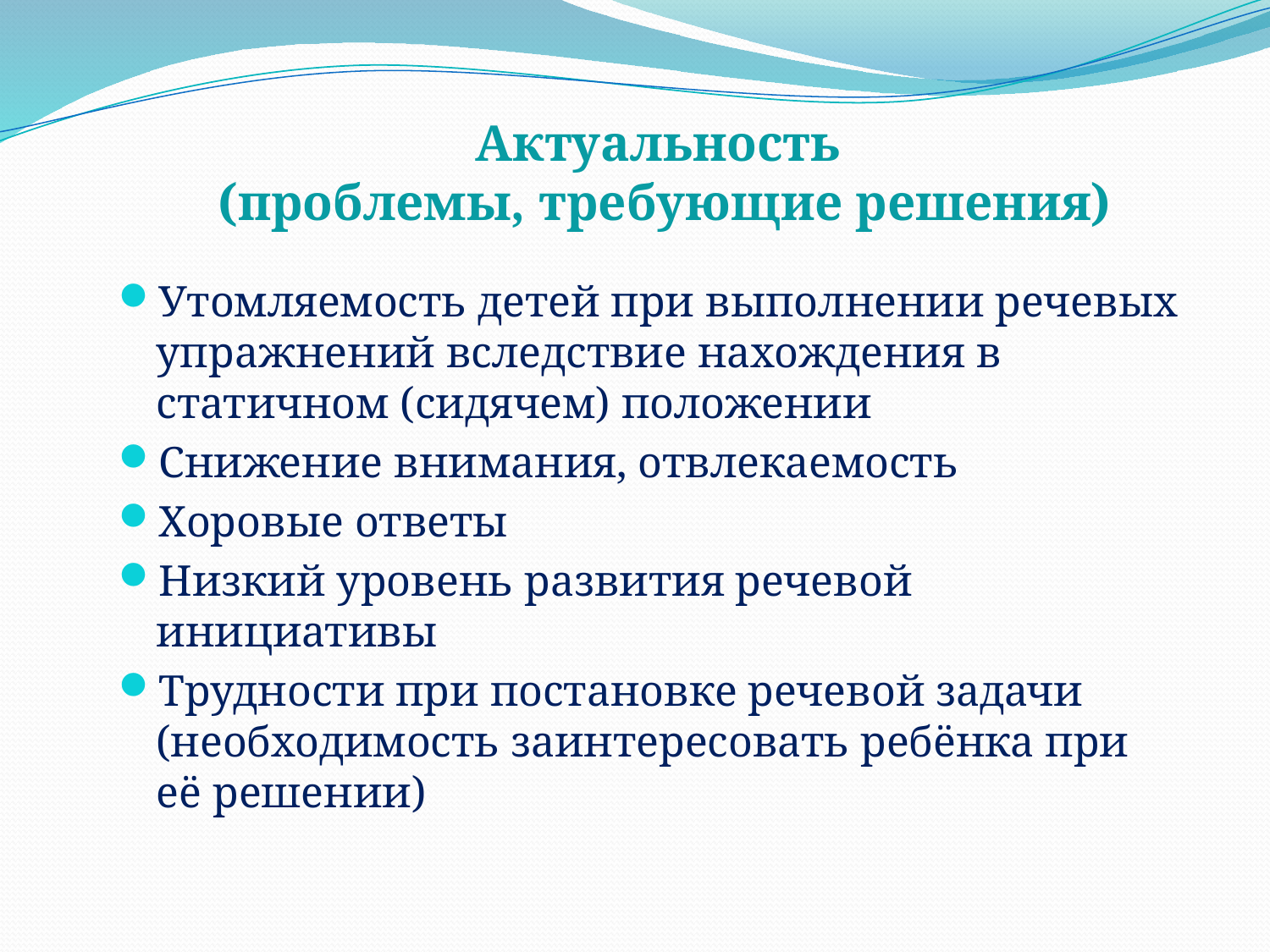

Актуальность
(проблемы, требующие решения)

Утомляемость детей при выполнении речевых упражнений вследствие нахождения в статичном (сидячем) положении
Снижение внимания, отвлекаемость
Хоровые ответы
Низкий уровень развития речевой инициативы
Трудности при постановке речевой задачи (необходимость заинтересовать ребёнка при её решении)